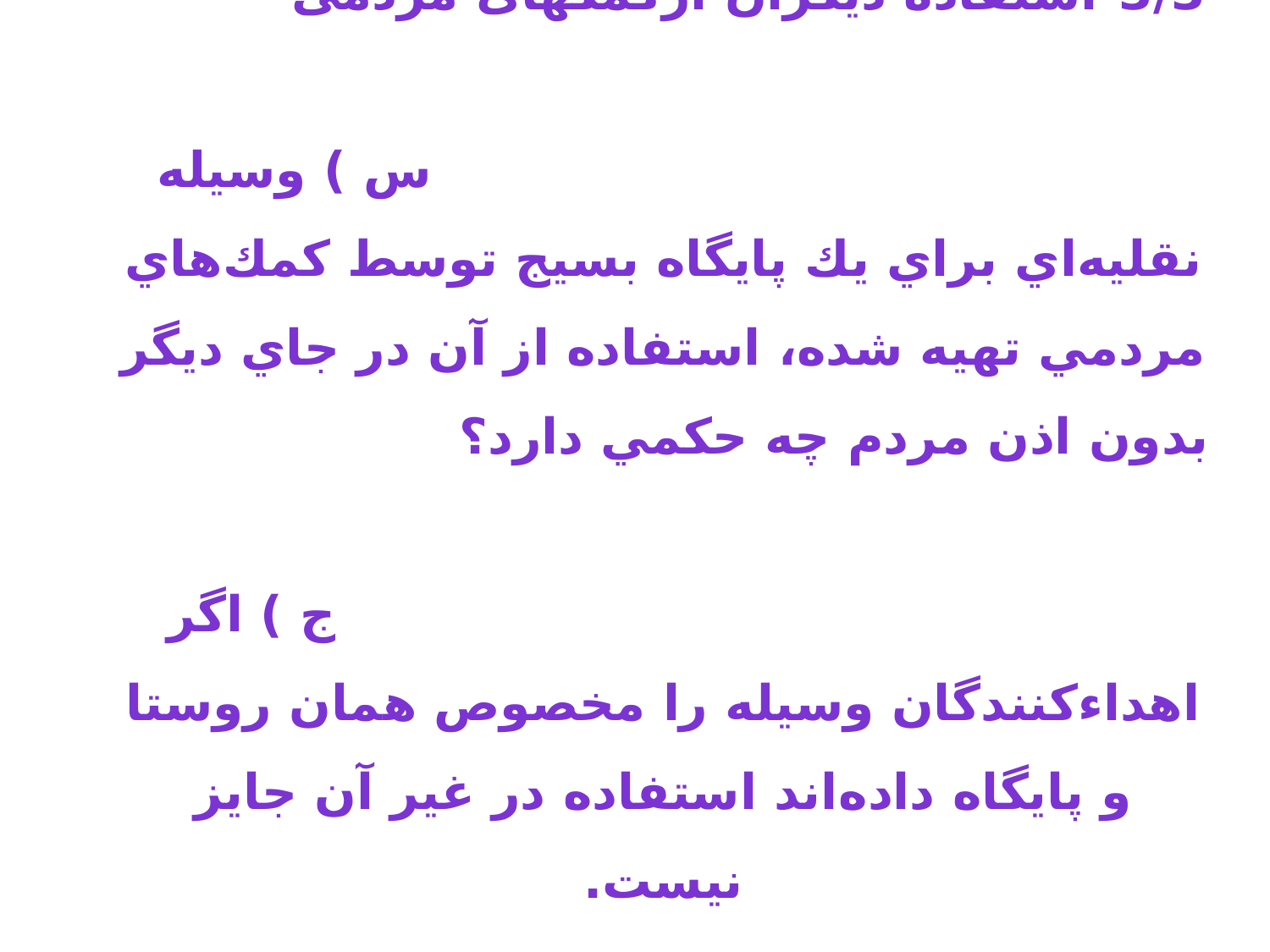

# 3/3-استفاده دیگران ازکمکهای مردمی                                                                                                                      س ) وسيله نقليه‌اي براي يك پايگاه بسيج توسط كمك‌هاي مردمي تهيه شده،‌ استفاده از آن در جاي ديگر بدون اذن مردم چه حكمي دارد؟                                                                                                                                     ج ) اگر اهداءكنندگان وسيله را مخصوص همان روستا و پايگاه داده‌اند استفاده در غير آن جايز نيست.